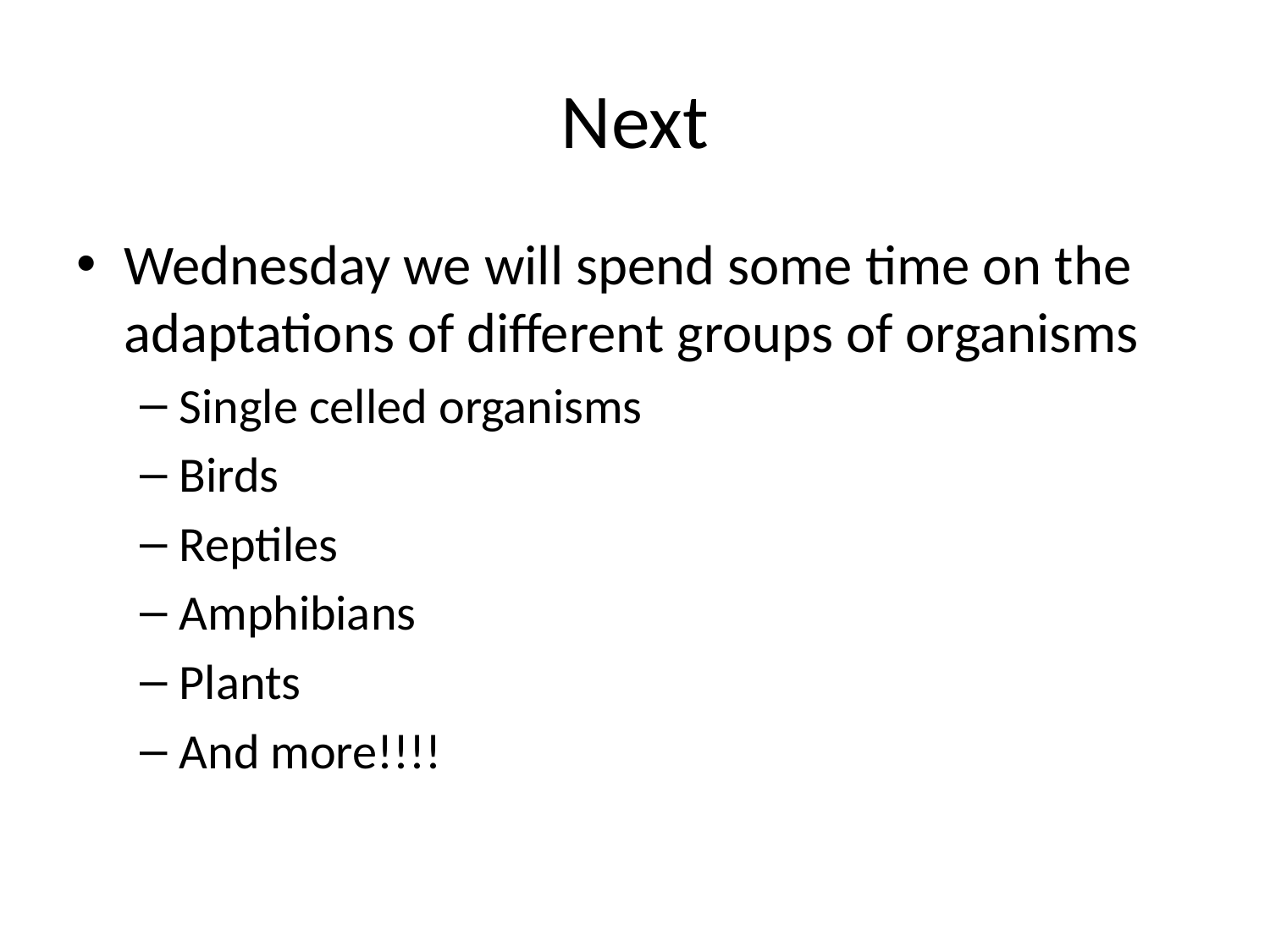

# Next
Wednesday we will spend some time on the adaptations of different groups of organisms
Single celled organisms
Birds
Reptiles
Amphibians
Plants
And more!!!!